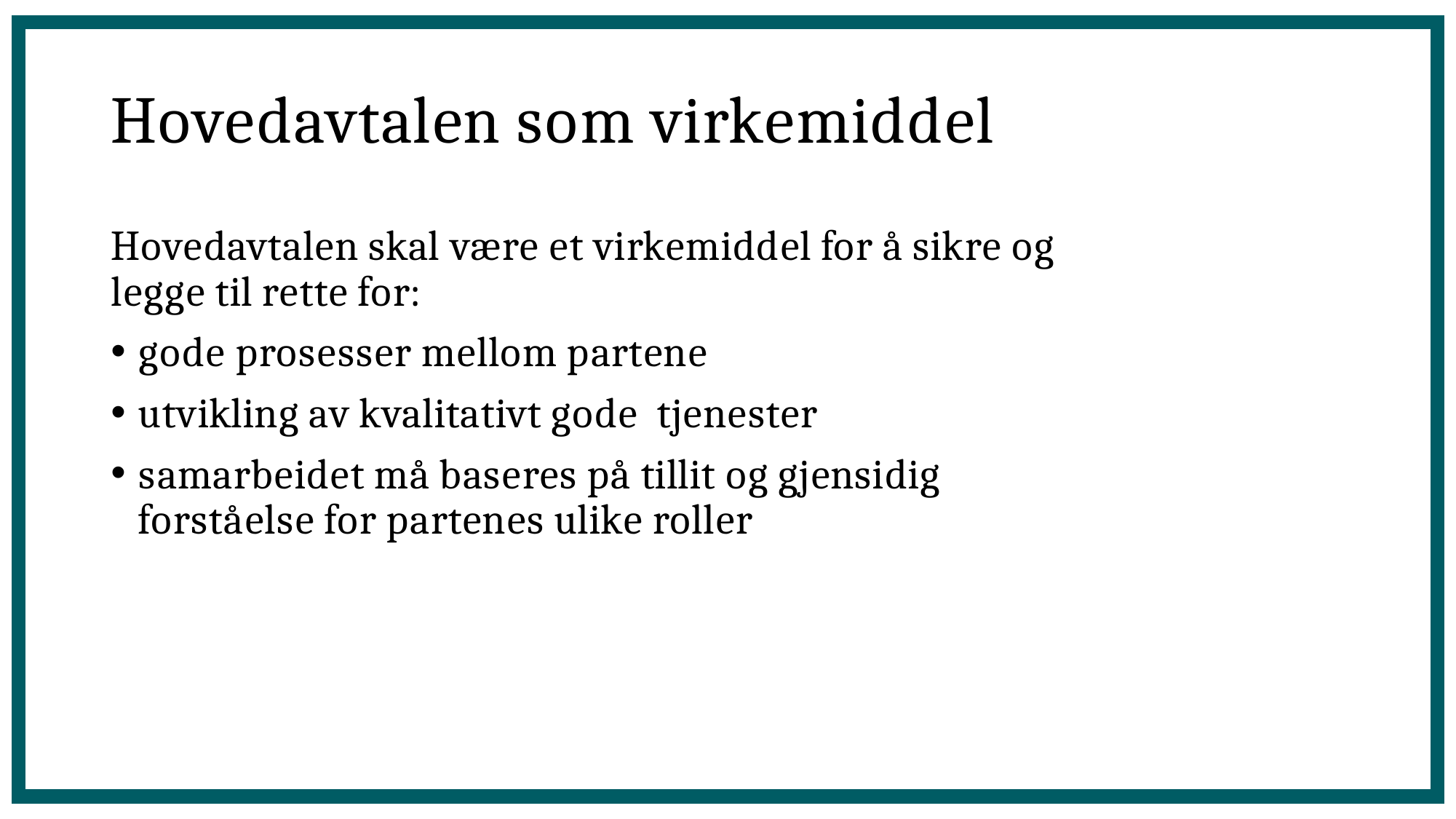

Hovedavtalen som virkemiddel
Hovedavtalen skal være et virkemiddel for å sikre og legge til rette for:
gode prosesser mellom partene
utvikling av kvalitativt gode  tjenester
samarbeidet må baseres på tillit og gjensidig forståelse for partenes ulike roller